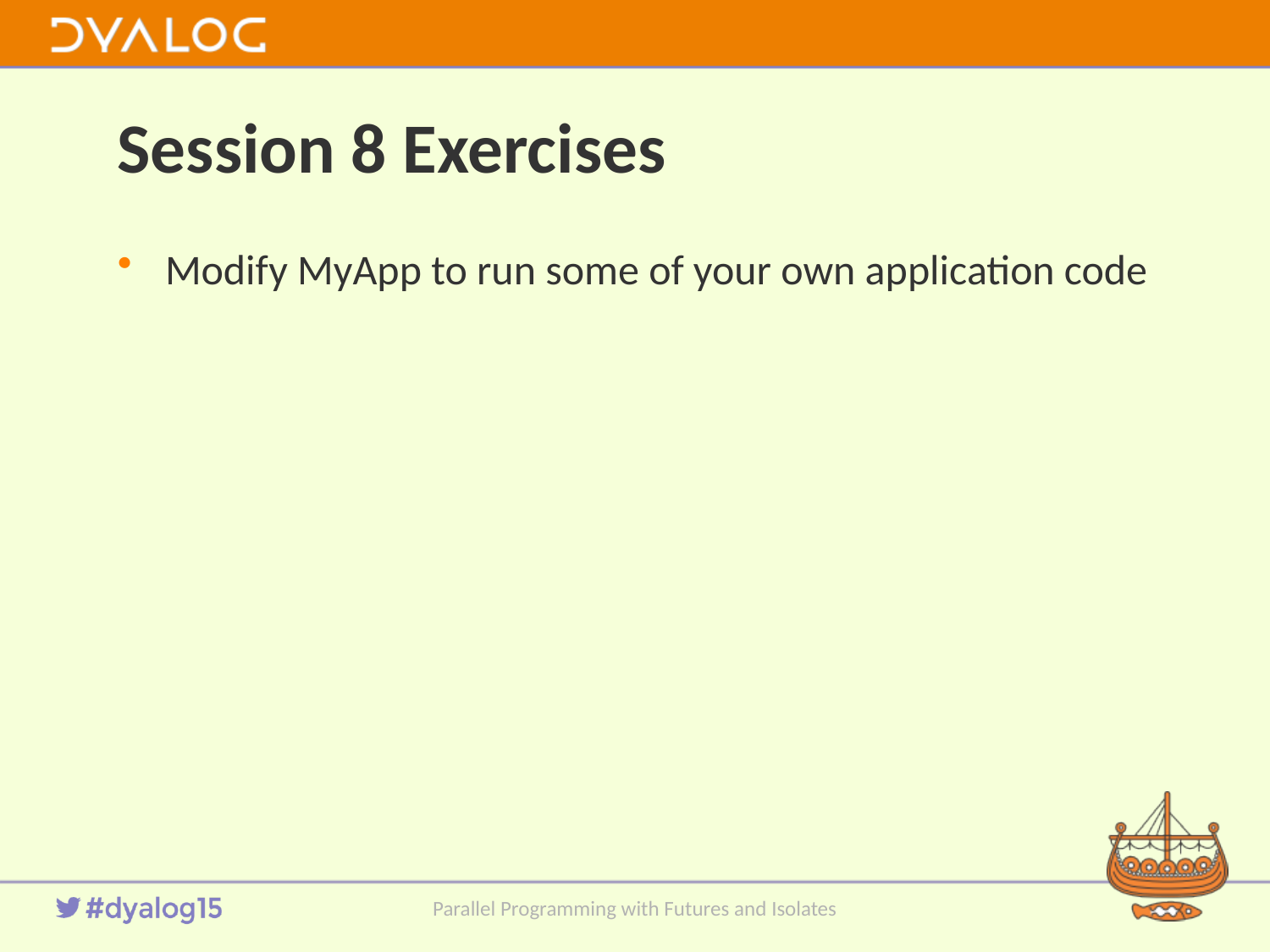

# Session 8 Exercises
Modify MyApp to run some of your own application code
Parallel Programming with Futures and Isolates